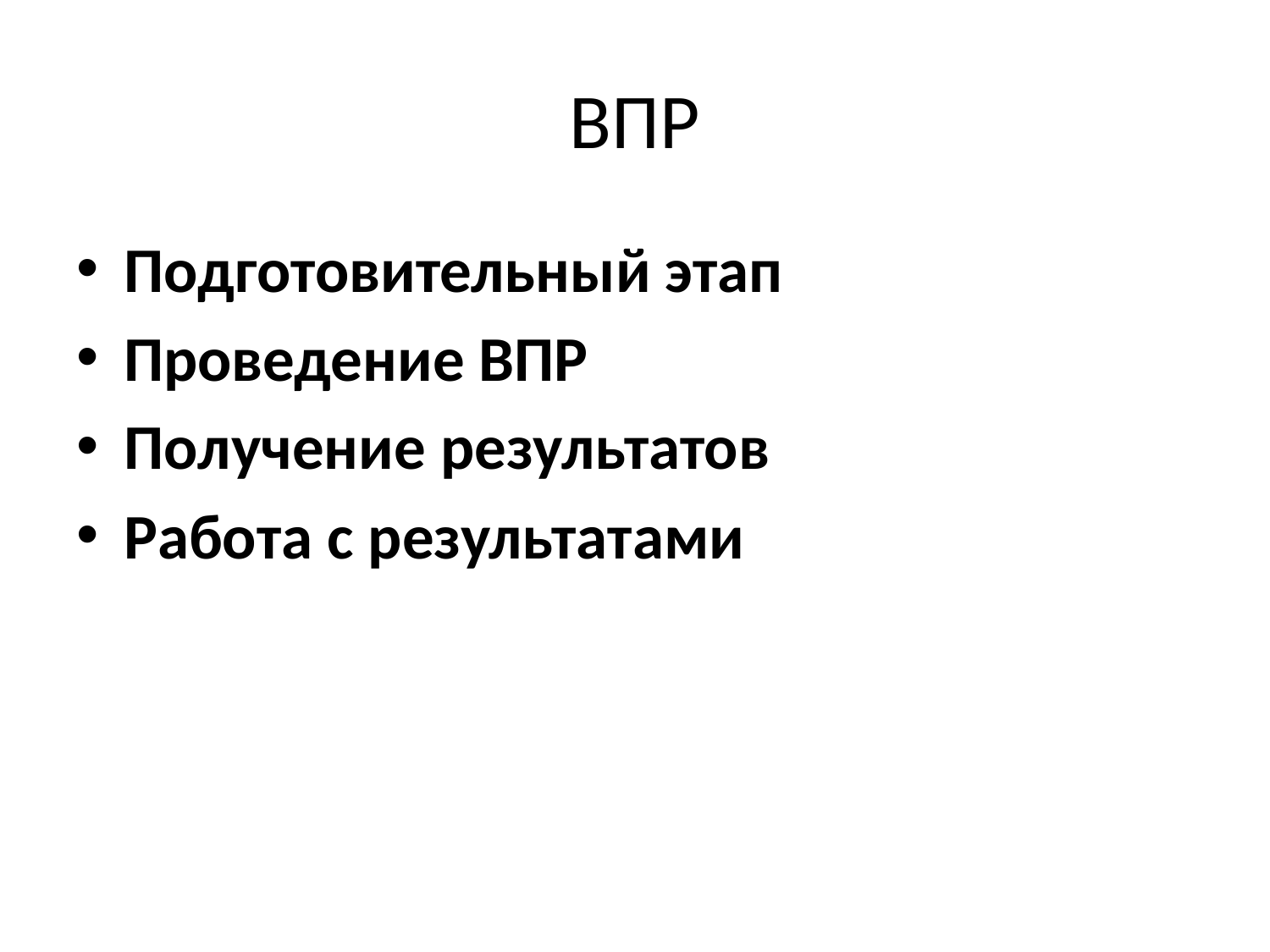

# ВПР
Подготовительный этап
Проведение ВПР
Получение результатов
Работа с результатами